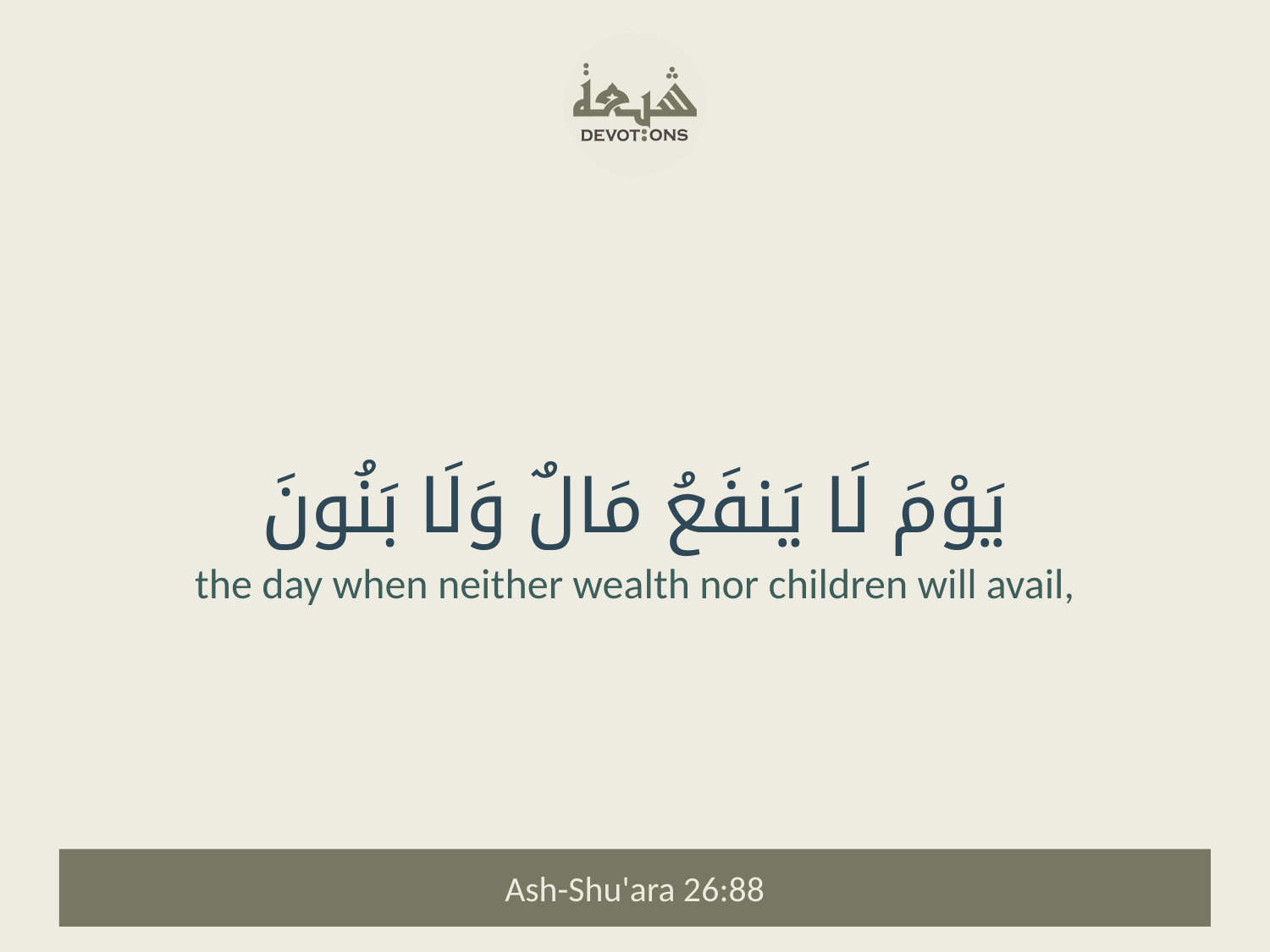

يَوْمَ لَا يَنفَعُ مَالٌ وَلَا بَنُونَ
the day when neither wealth nor children will avail,
Ash-Shu'ara 26:88